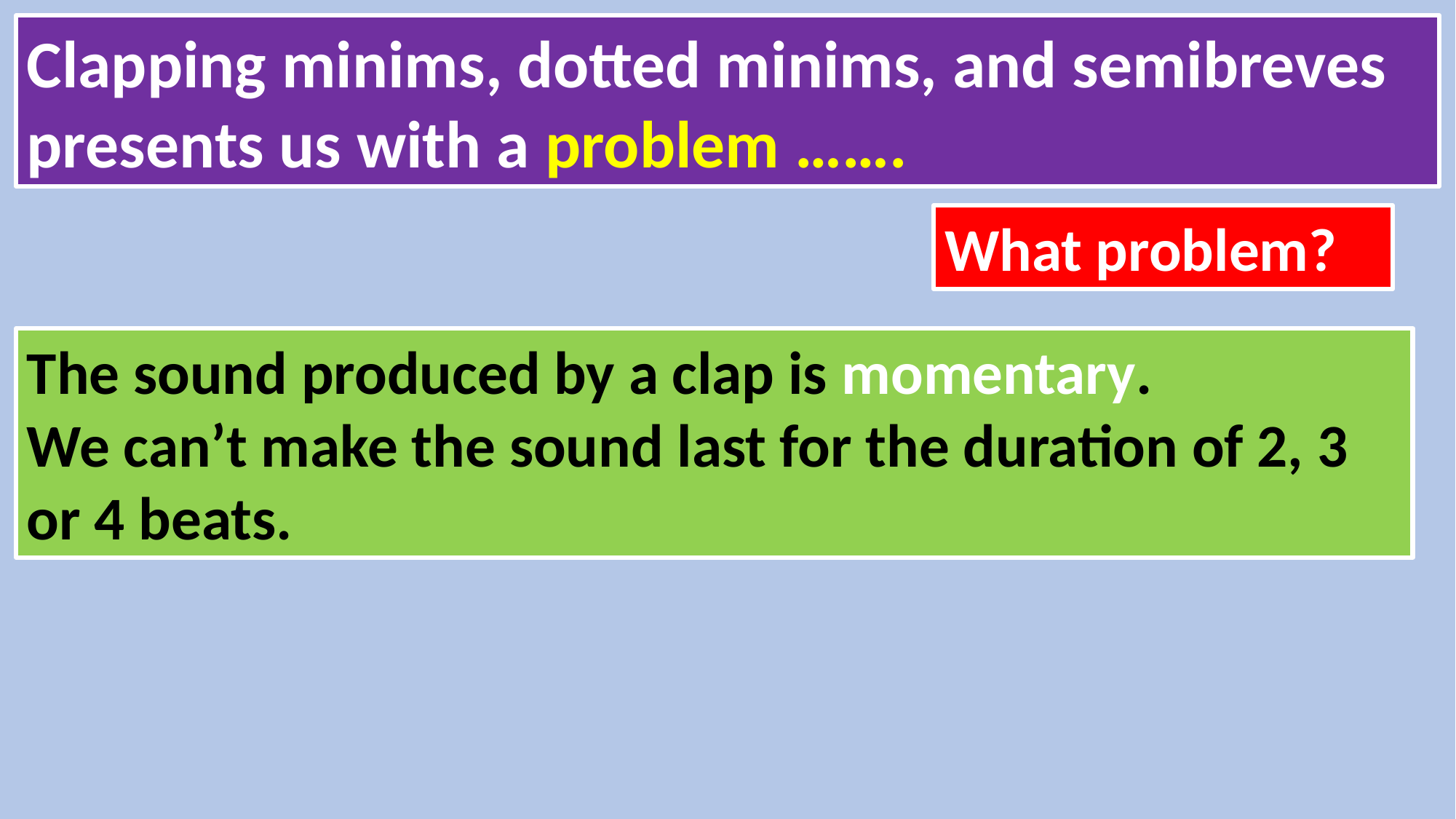

Clapping minims, dotted minims, and semibreves presents us with a problem …….
What problem?
The sound produced by a clap is momentary.
We can’t make the sound last for the duration of 2, 3 or 4 beats.